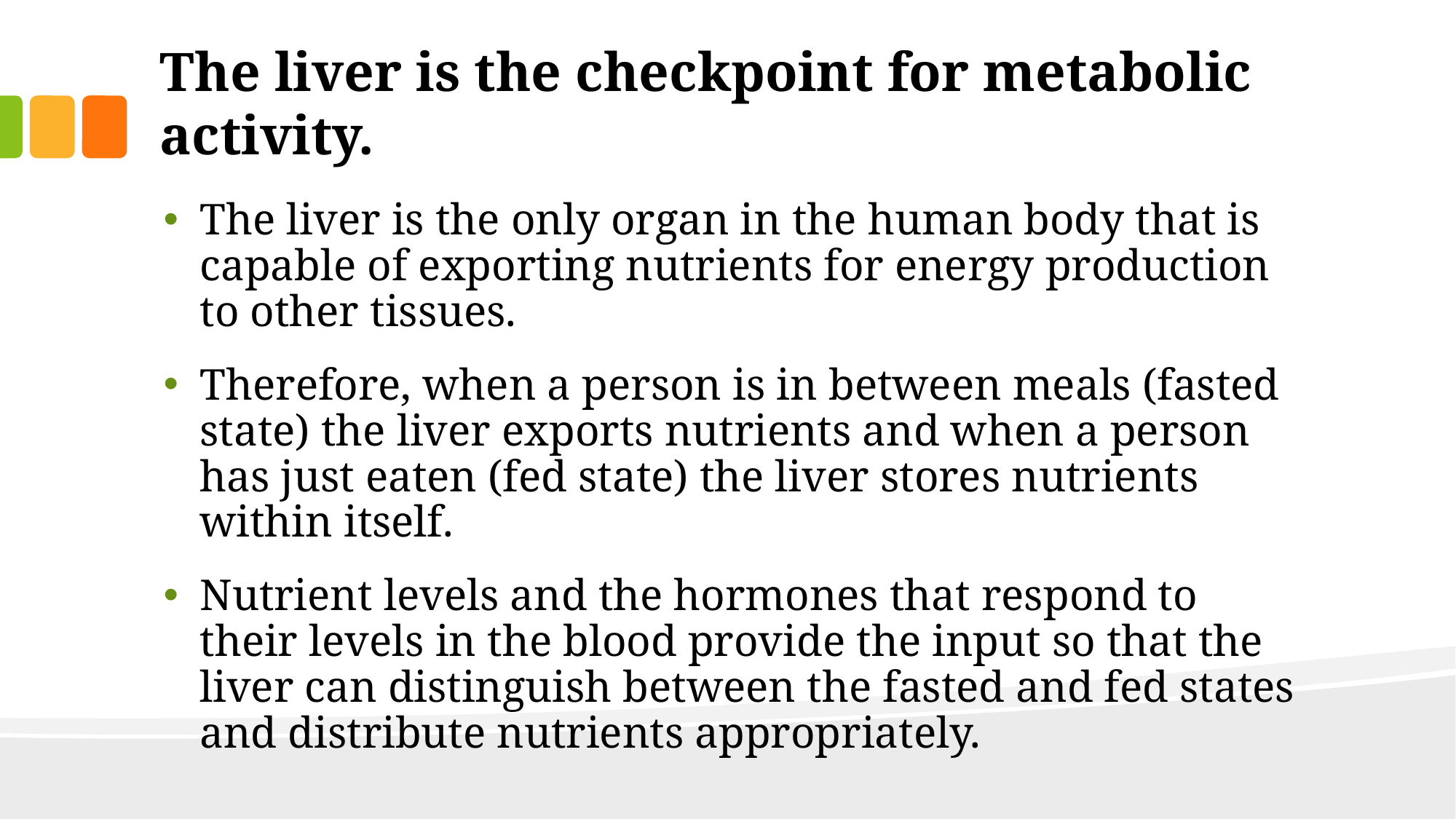

# The liver is the checkpoint for metabolic activity.
The liver is the only organ in the human body that is capable of exporting nutrients for energy production to other tissues.
Therefore, when a person is in between meals (fasted state) the liver exports nutrients and when a person has just eaten (fed state) the liver stores nutrients within itself.
Nutrient levels and the hormones that respond to their levels in the blood provide the input so that the liver can distinguish between the fasted and fed states and distribute nutrients appropriately.